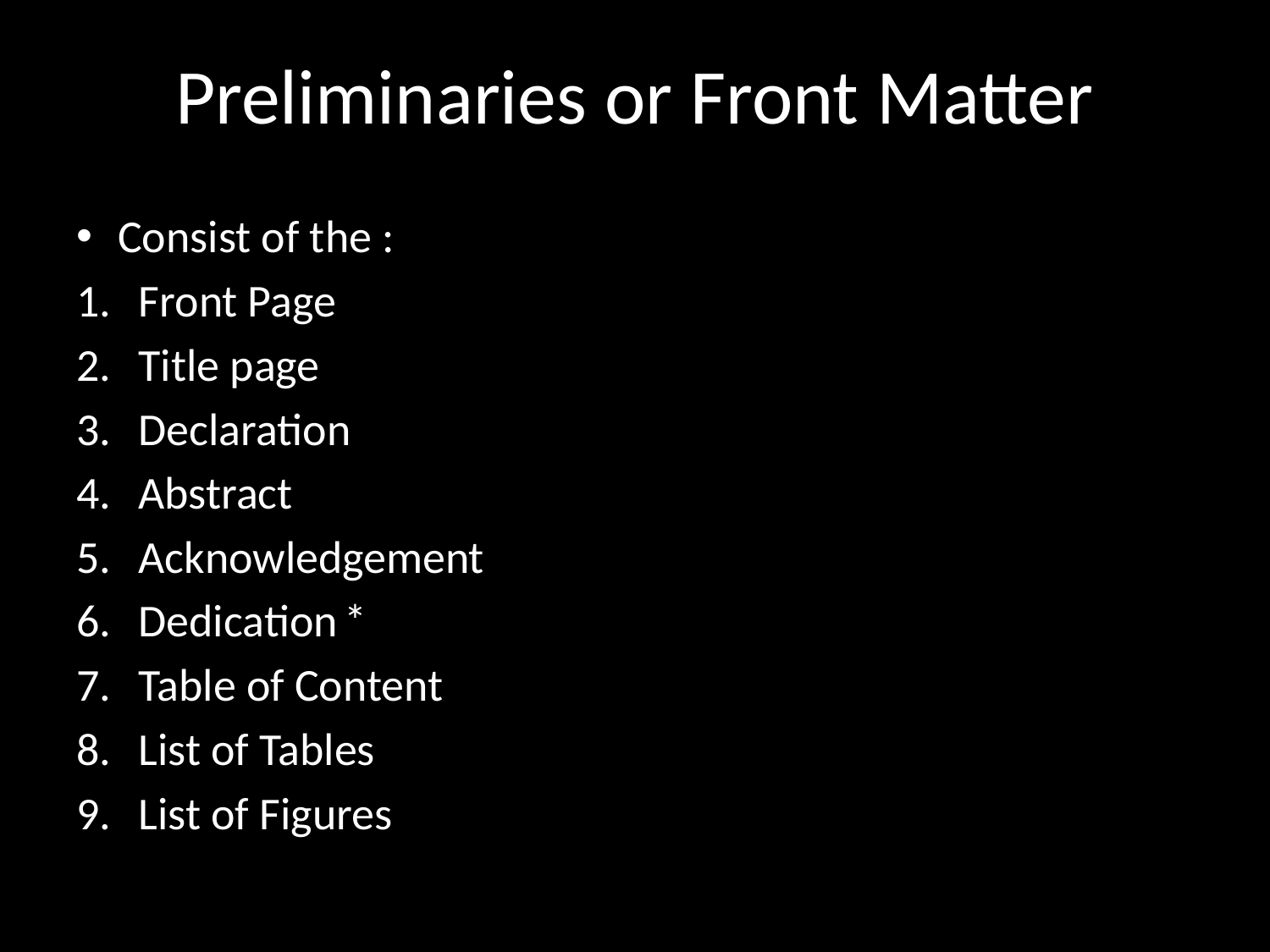

# Preliminaries or Front Matter
Consist of the :
Front Page
Title page
Declaration
Abstract
Acknowledgement
Dedication	*
Table of Content
List of Tables
List of Figures